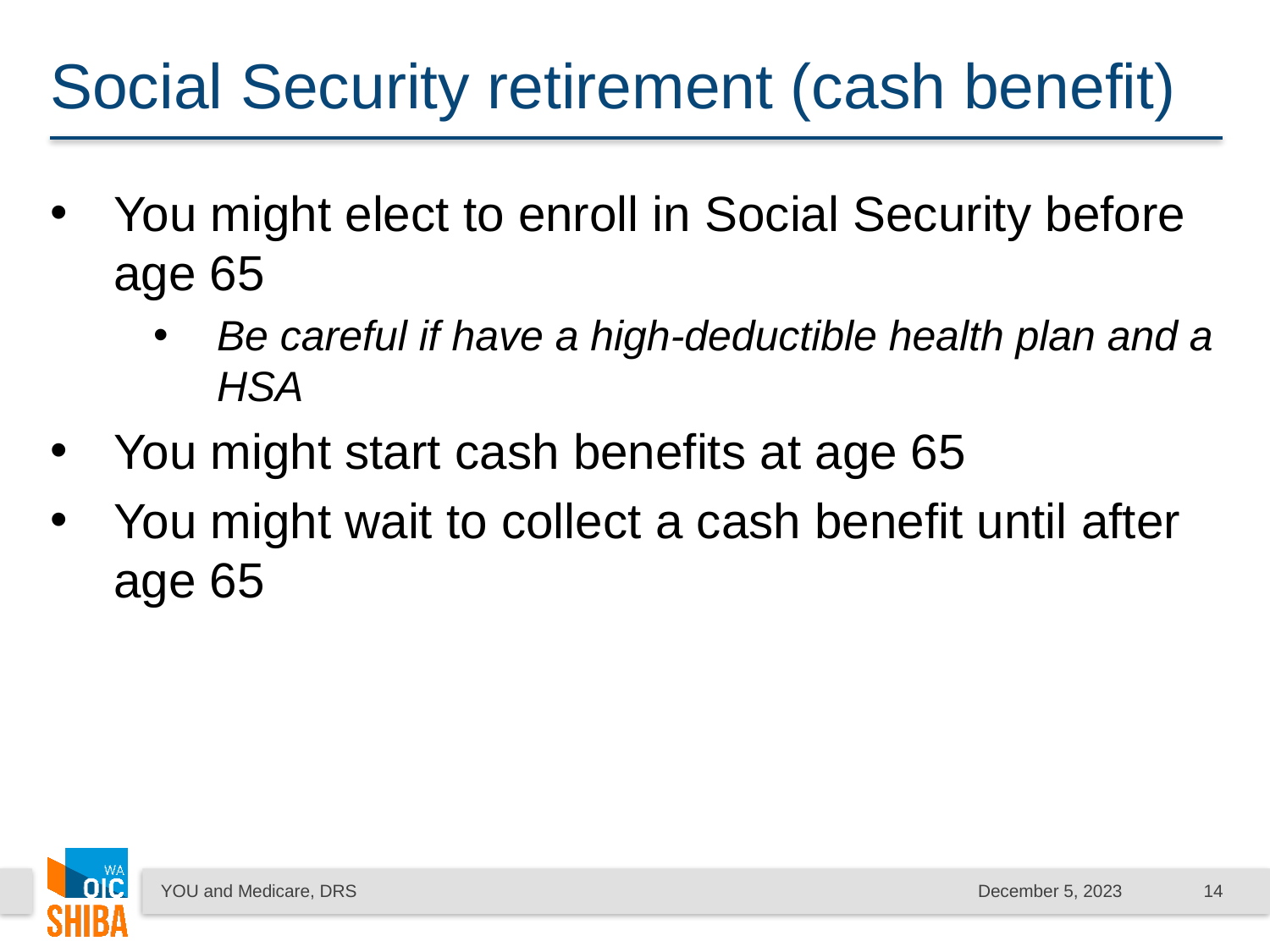

# Social Security retirement (cash benefit)
You might elect to enroll in Social Security before age 65
Be careful if have a high-deductible health plan and a HSA
You might start cash benefits at age 65
You might wait to collect a cash benefit until after age 65
YOU and Medicare, DRS
December 5, 2023
14